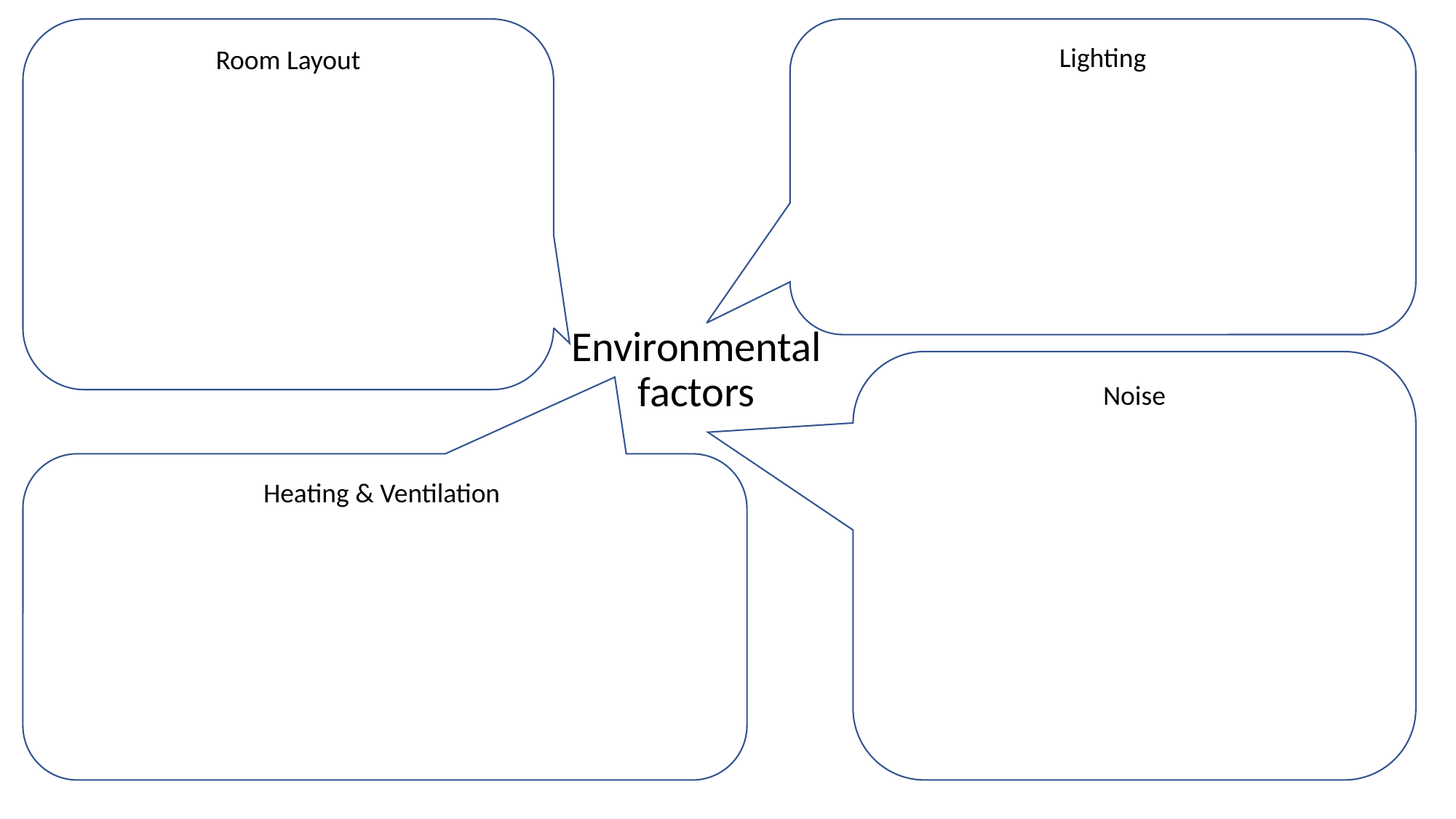

Room Layout
Lighting

Environmental factors
Noise
Heating & Ventilation